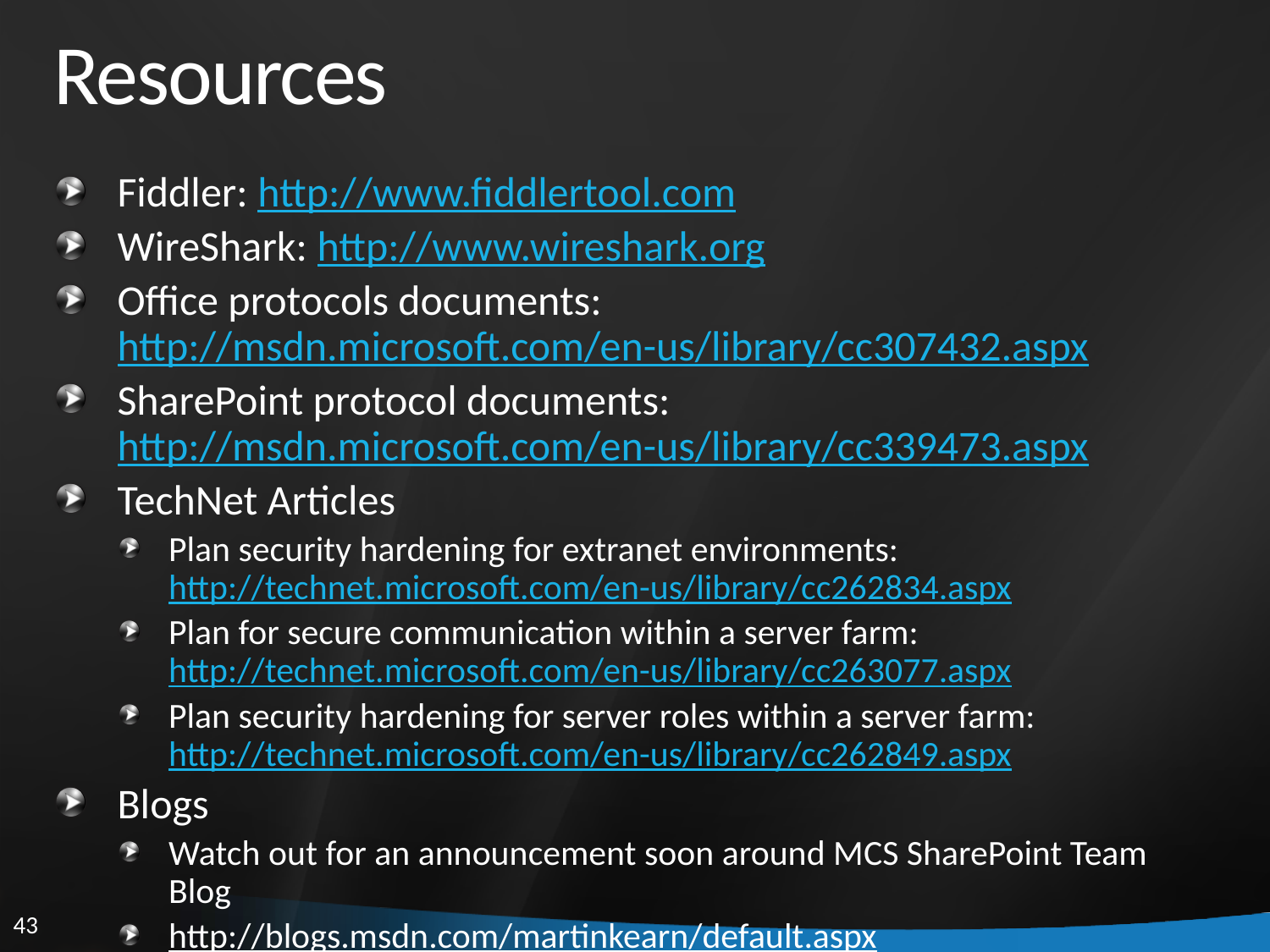

# Resources
Fiddler: http://www.fiddlertool.com
WireShark: http://www.wireshark.org
Office protocols documents: http://msdn.microsoft.com/en-us/library/cc307432.aspx
SharePoint protocol documents: http://msdn.microsoft.com/en-us/library/cc339473.aspx
TechNet Articles
Plan security hardening for extranet environments:  http://technet.microsoft.com/en-us/library/cc262834.aspx
Plan for secure communication within a server farm: http://technet.microsoft.com/en-us/library/cc263077.aspx
Plan security hardening for server roles within a server farm: http://technet.microsoft.com/en-us/library/cc262849.aspx
Blogs
Watch out for an announcement soon around MCS SharePoint Team Blog
http://blogs.msdn.com/martinkearn/default.aspx